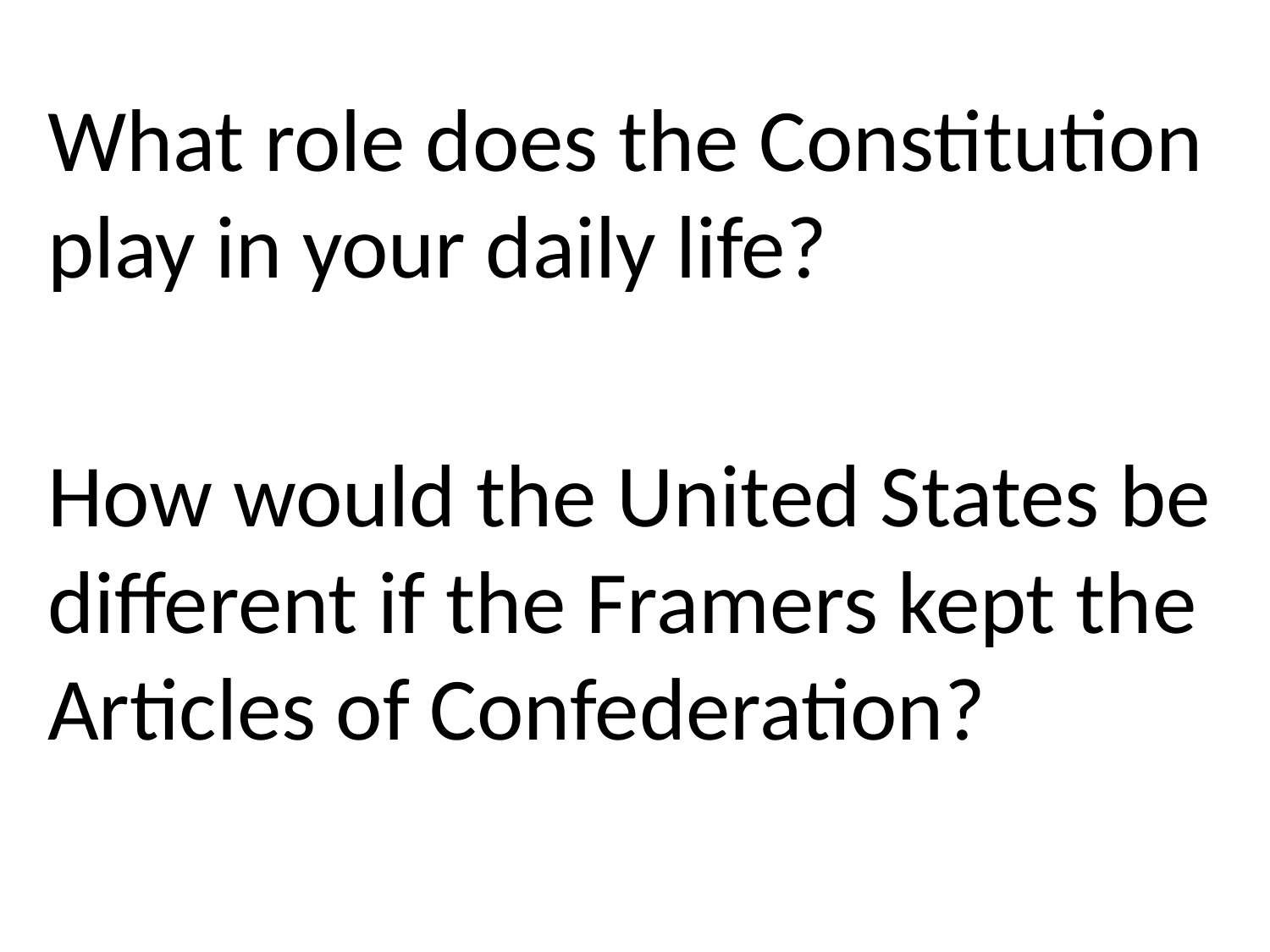

What role does the Constitution play in your daily life?

How would the United States be different if the Framers kept the Articles of Confederation?